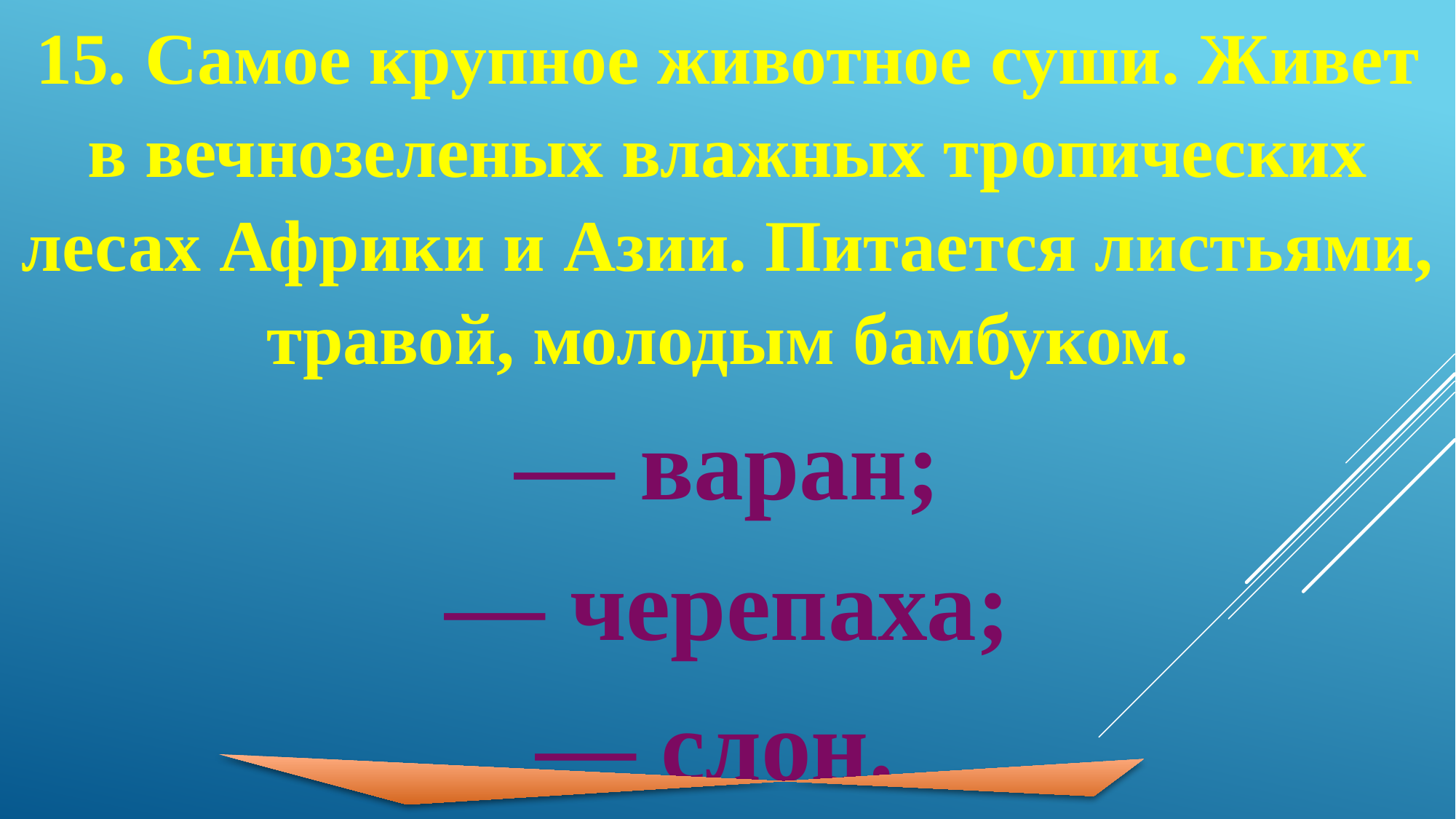

15. Самое крупное животное суши. Живет в вечнозеленых влажных тропических лесах Африки и Азии. Питается листьями, травой, молодым бамбуком.
— варан;
— черепаха;
— слон.